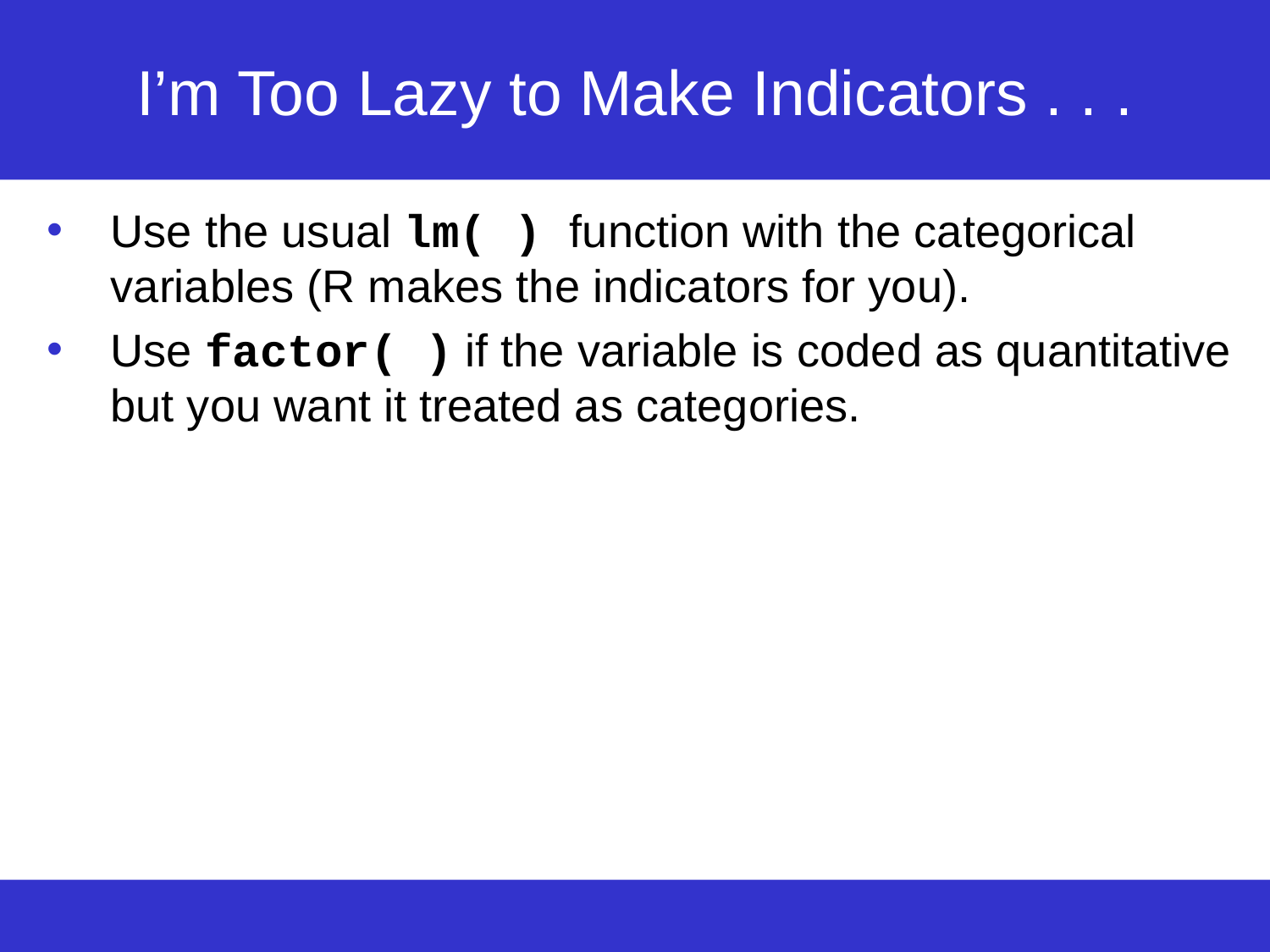

# I’m Too Lazy to Make Indicators . . .
Use the usual lm( ) function with the categorical variables (R makes the indicators for you).
Use factor( ) if the variable is coded as quantitative but you want it treated as categories.